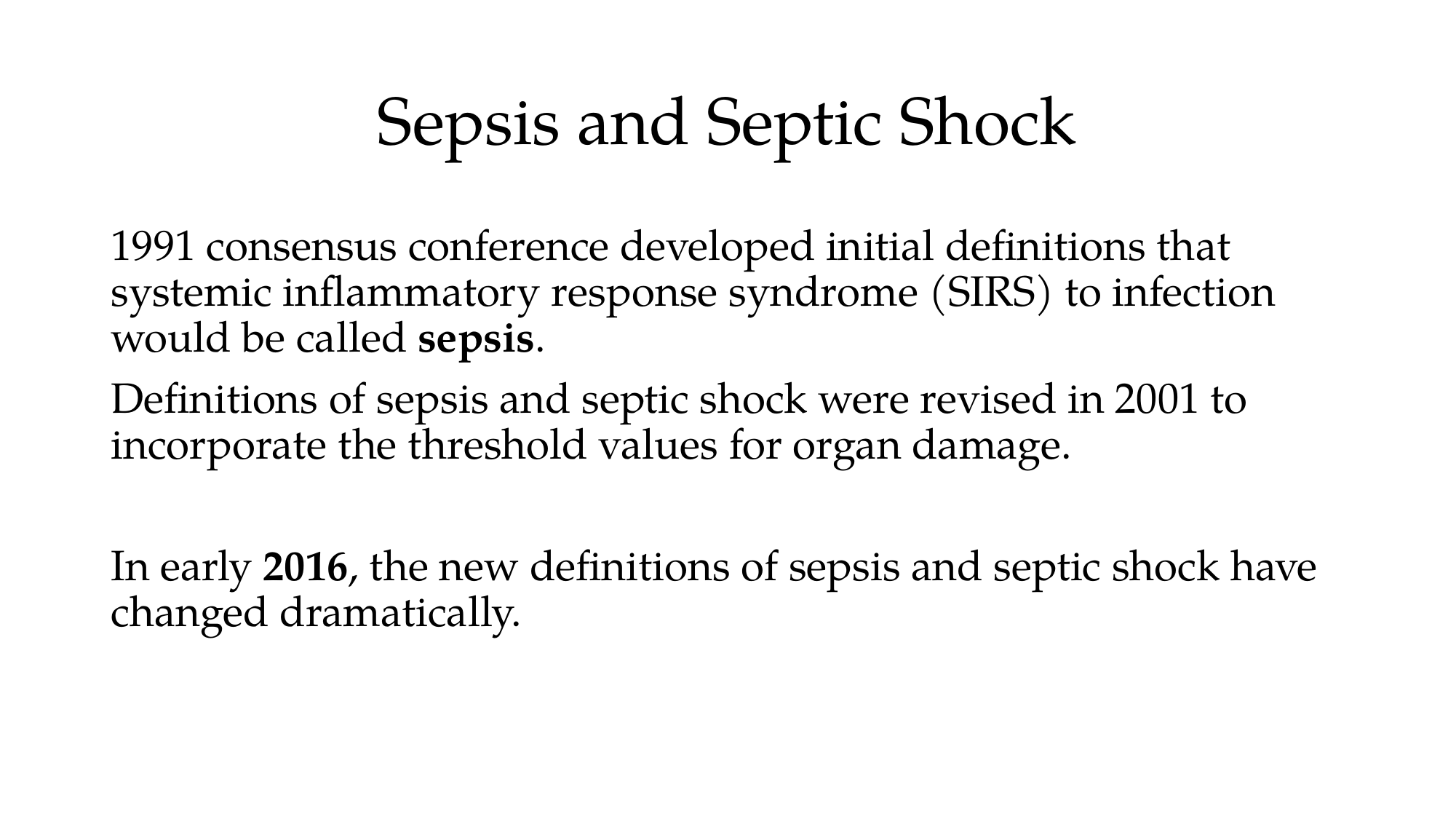

# Sepsis and Septic Shock
1991 consensus conference developed initial definitions that systemic inflammatory response syndrome (SIRS) to infection would be called sepsis.
Definitions of sepsis and septic shock were revised in 2001 to incorporate the threshold values for organ damage.

In early 2016, the new definitions of sepsis and septic shock have changed dramatically.